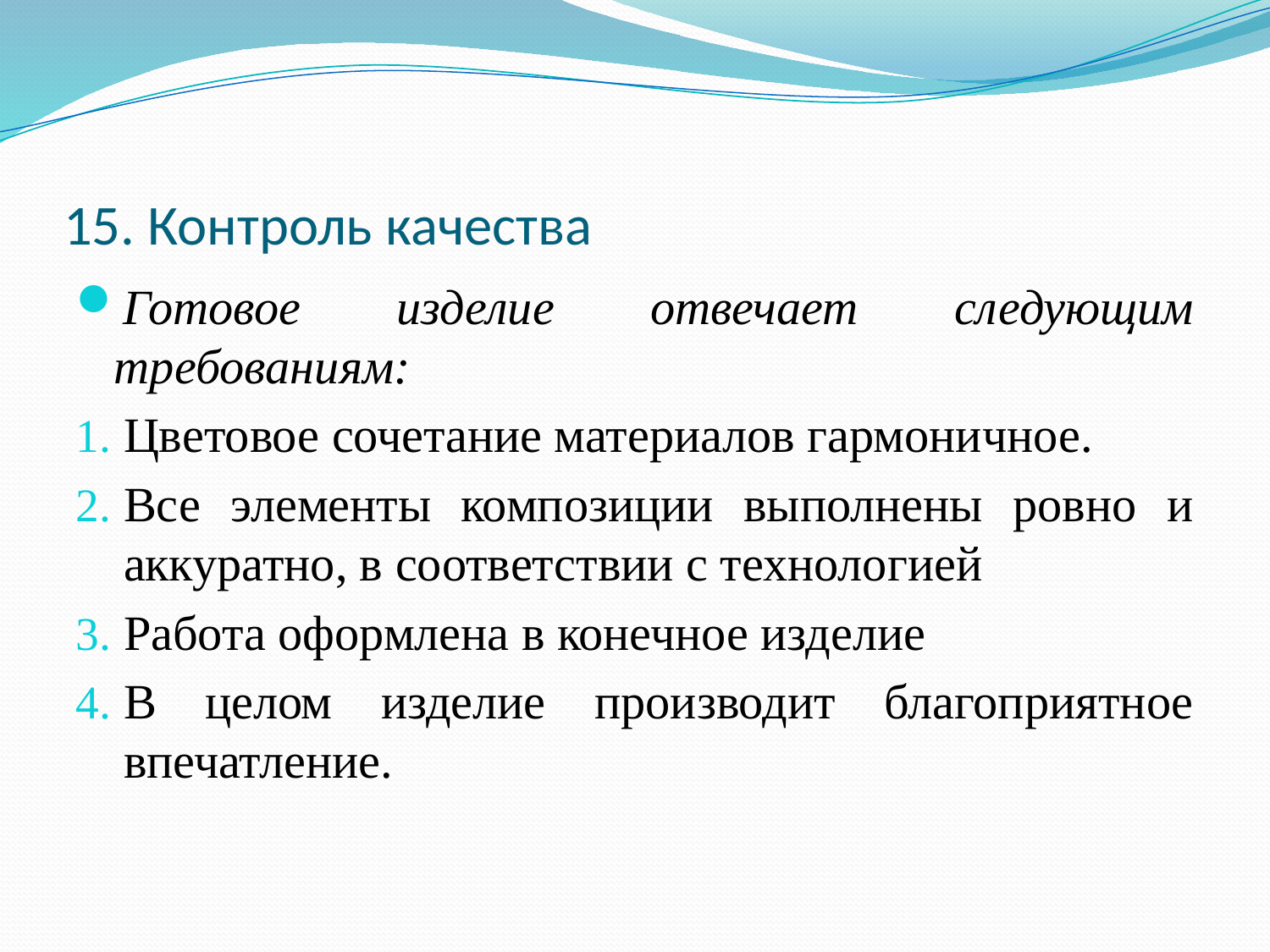

# 15. Контроль качества
Готовое изделие отвечает следующим требованиям:
Цветовое сочетание материалов гармоничное.
Все элементы композиции выполнены ровно и аккуратно, в соответствии с технологией
Работа оформлена в конечное изделие
В целом изделие производит благоприятное впечатление.